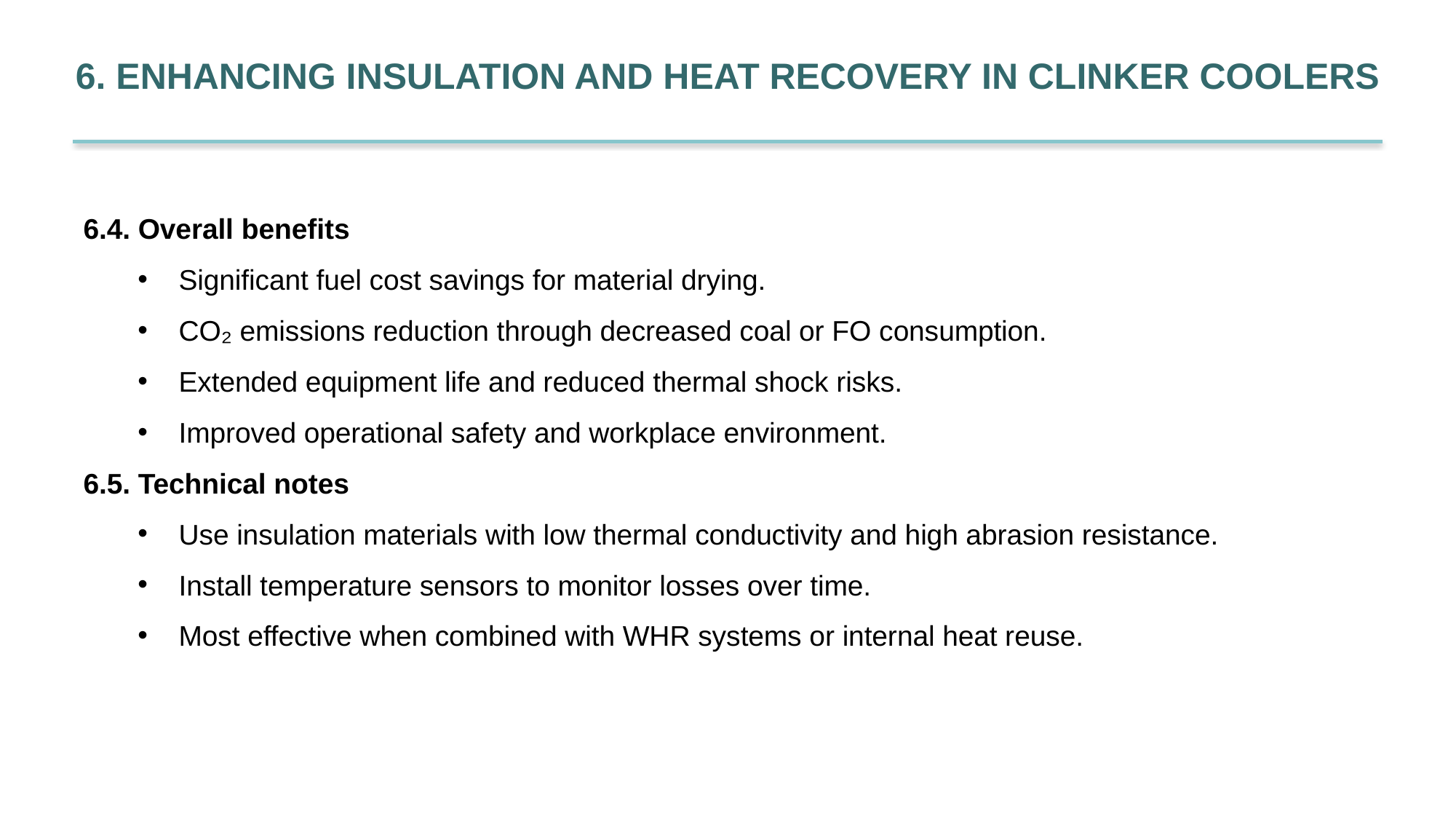

6. ENHANCING INSULATION AND HEAT RECOVERY IN CLINKER COOLERS
6.4. Overall benefits
Significant fuel cost savings for material drying.
CO₂ emissions reduction through decreased coal or FO consumption.
Extended equipment life and reduced thermal shock risks.
Improved operational safety and workplace environment.
6.5. Technical notes
Use insulation materials with low thermal conductivity and high abrasion resistance.
Install temperature sensors to monitor losses over time.
Most effective when combined with WHR systems or internal heat reuse.